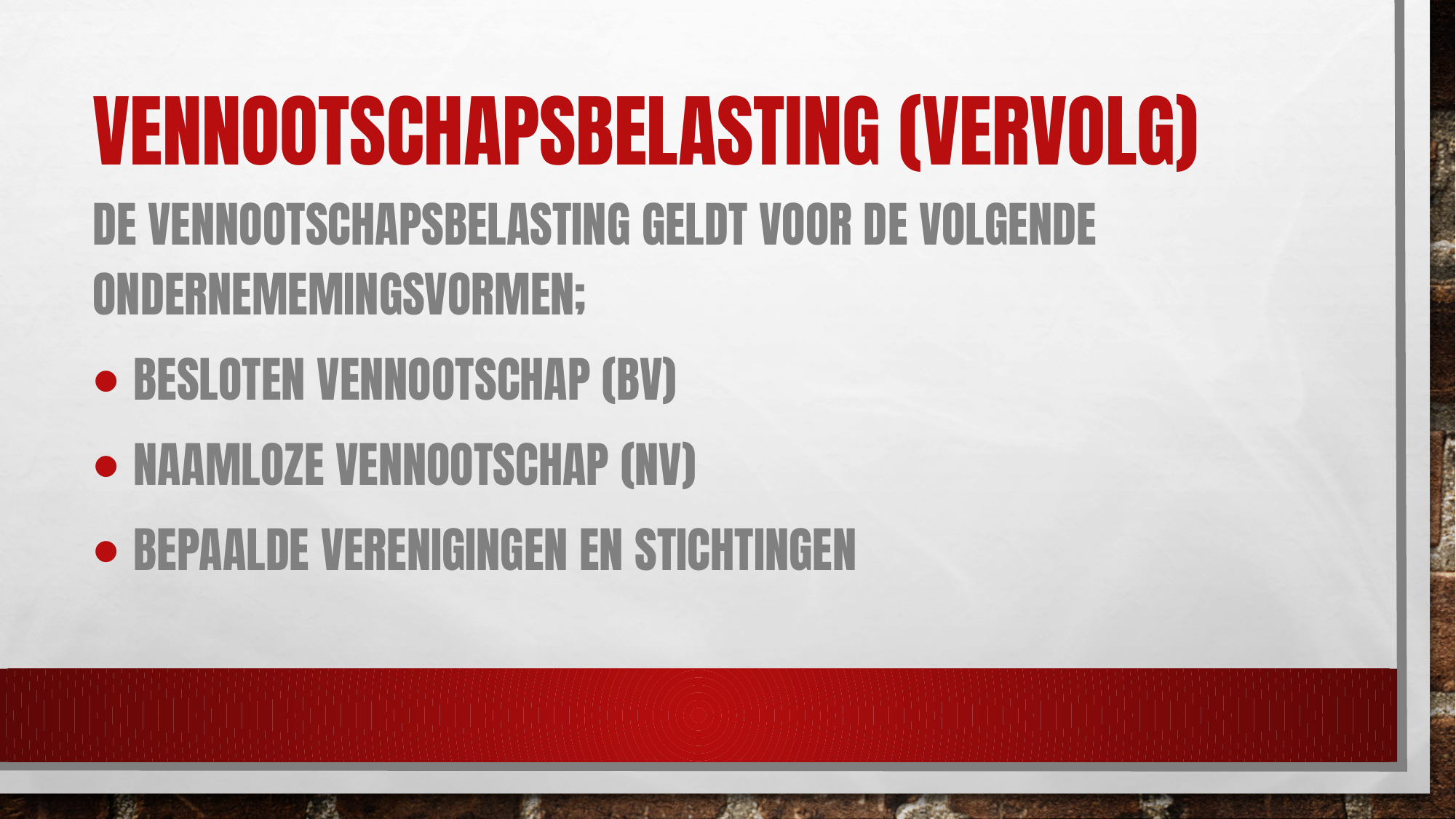

# Vennootschapsbelasting (vervolg)
De vennootschapsbelasting geldt voor de volgende ondernememingsvormen;
Besloten vennootschap (BV)
Naamloze vennootschap (NV)
Bepaalde verenigingen en stichtingen